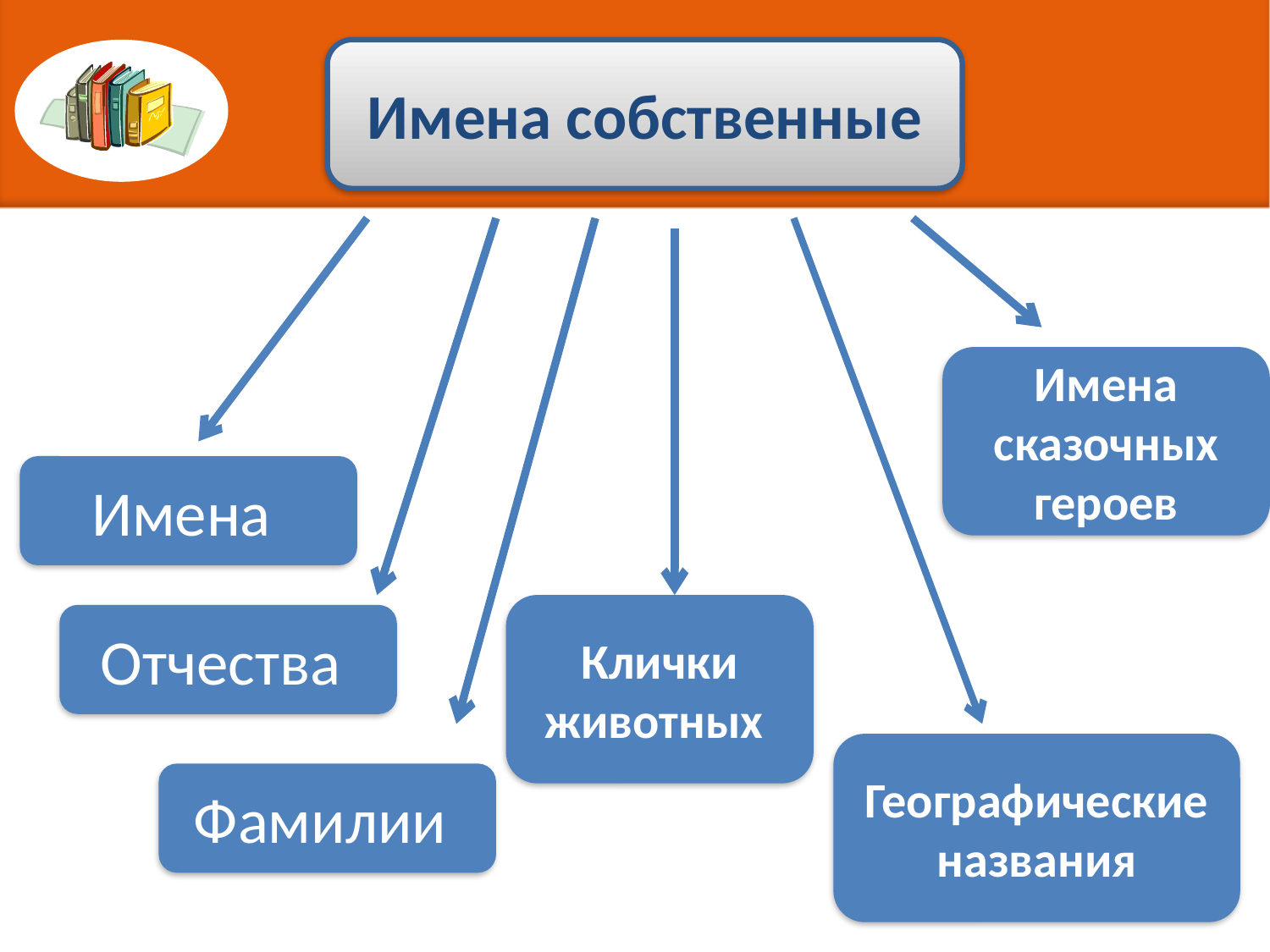

Имена собственные
Имена сказочных героев
Имена
Клички животных
Отчества
Географические названия
Фамилии